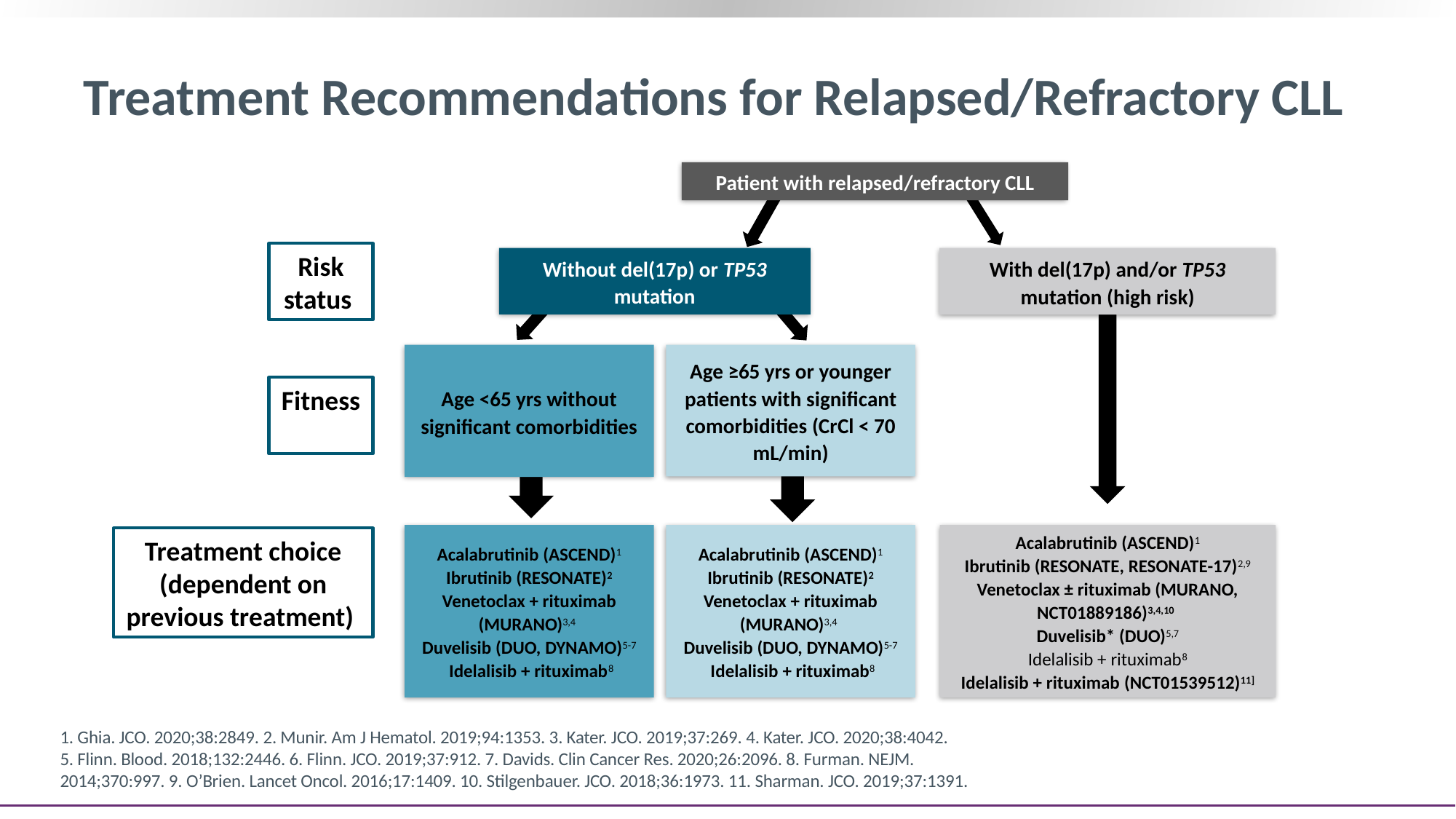

# Treatment Recommendations for Relapsed/Refractory CLL
Patient with relapsed/refractory CLL

Risk status
Without del(17p) or TP53 mutation
With del(17p) and/or TP53 mutation (high risk)

Age <65 yrs without significant comorbidities
Age ≥65 yrs or younger patients with significant comorbidities (CrCl < 70 mL/min)
Fitness

Acalabrutinib (ASCEND)1
Ibrutinib (RESONATE)2
Venetoclax + rituximab (MURANO)3,4
Duvelisib (DUO, DYNAMO)5-7
 Idelalisib + rituximab8
Acalabrutinib (ASCEND)1
Ibrutinib (RESONATE)2
Venetoclax + rituximab (MURANO)3,4
Duvelisib (DUO, DYNAMO)5-7
 Idelalisib + rituximab8
Acalabrutinib (ASCEND)1
Ibrutinib (RESONATE, RESONATE-17)2,9
Venetoclax ± rituximab (MURANO, NCT01889186)3,4,10
Duvelisib* (DUO)5,7
Idelalisib + rituximab8
Idelalisib + rituximab (NCT01539512)11]
Treatment choice (dependent on previous treatment)
1. Ghia. JCO. 2020;38:2849. 2. Munir. Am J Hematol. 2019;94:1353. 3. Kater. JCO. 2019;37:269. 4. Kater. JCO. 2020;38:4042.
5. Flinn. Blood. 2018;132:2446. 6. Flinn. JCO. 2019;37:912. 7. Davids. Clin Cancer Res. 2020;26:2096. 8. Furman. NEJM. 2014;370:997. 9. O’Brien. Lancet Oncol. 2016;17:1409. 10. Stilgenbauer. JCO. 2018;36:1973. 11. Sharman. JCO. 2019;37:1391.